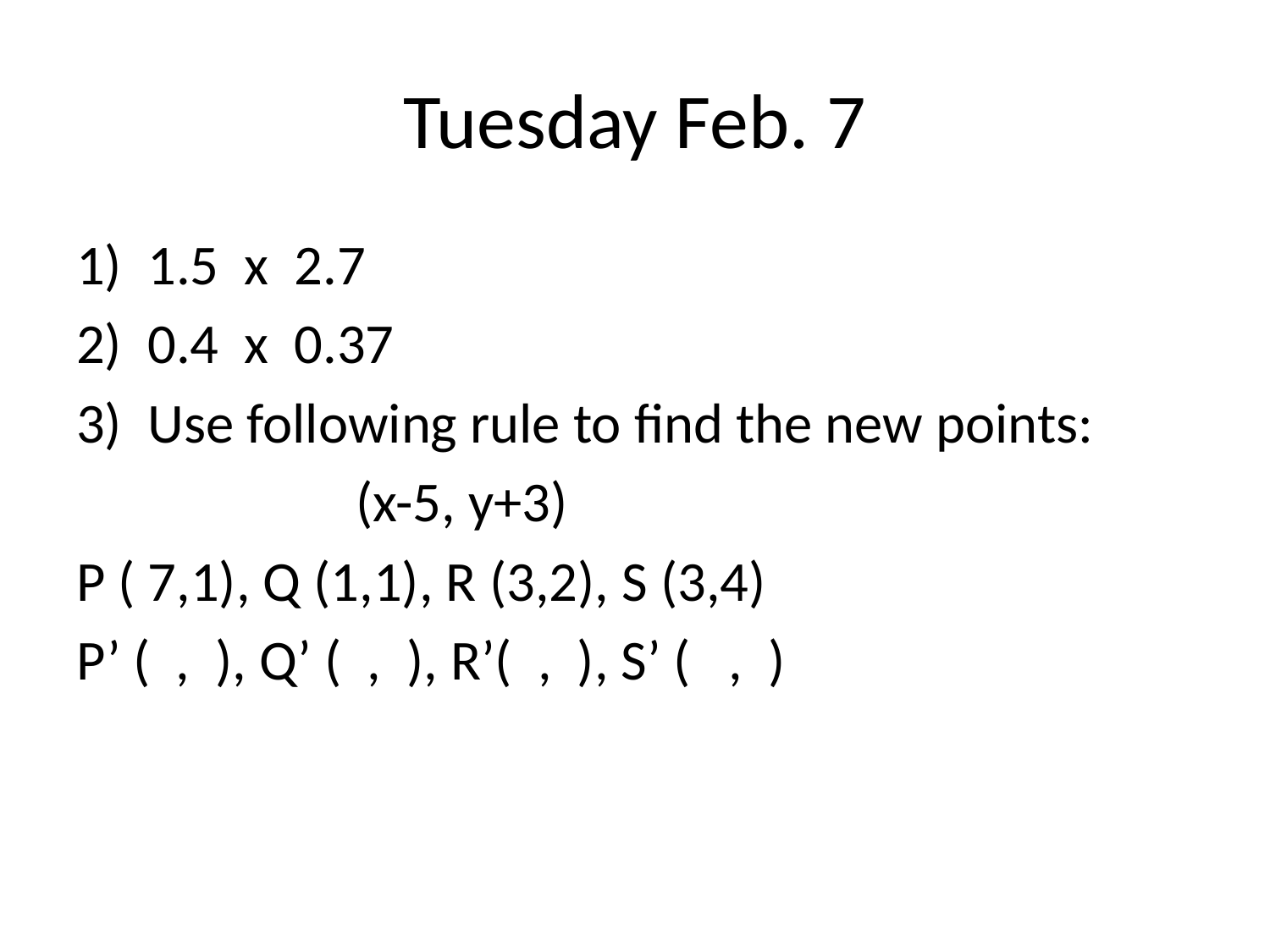

# Tuesday Feb. 7
1.5  x  2.7
0.4  x  0.37
Use following rule to find the new points:
                      (x-5, y+3)
P ( 7,1), Q (1,1), R (3,2), S (3,4)
P’ (  ,  ), Q’ (  ,  ), R’(  ,  ), S’ (   ,  )